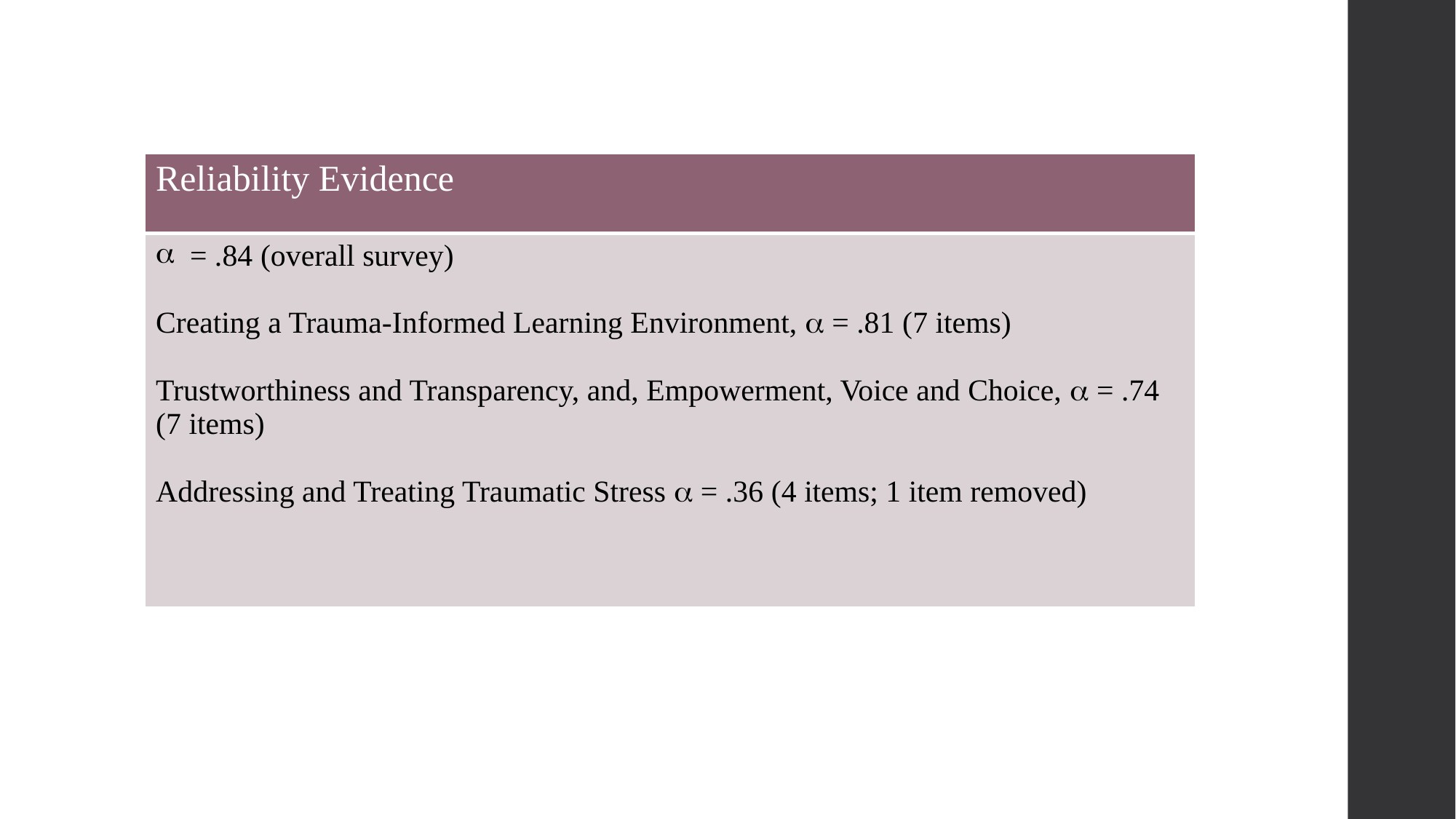

| Reliability Evidence |
| --- |
| = .84 (overall survey) Creating a Trauma-Informed Learning Environment, α = .81 (7 items) Trustworthiness and Transparency, and, Empowerment, Voice and Choice, α = .74 (7 items) Addressing and Treating Traumatic Stress α = .36 (4 items; 1 item removed) |